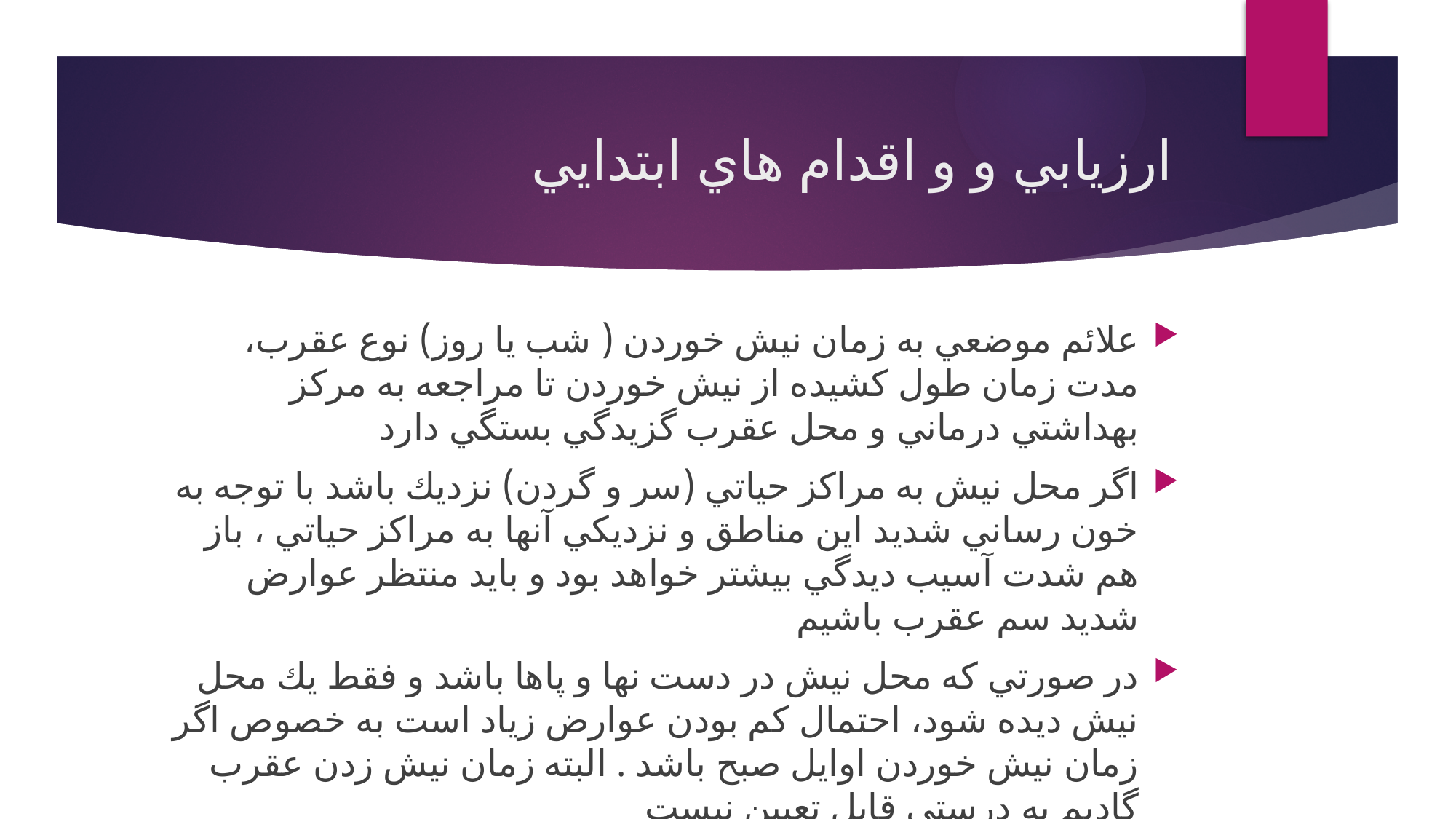

# ارزيابي و و اقدام هاي ابتدايي
علائم موضعي به زمان نيش خوردن ( شب يا روز) نوع عقرب، مدت زمان طول كشيده از نيش خوردن تا مراجعه به مركز بهداشتي درماني و محل عقرب گزيدگي بستگي دارد
اگر محل نيش به مراكز حياتي (سر و گردن) نزديك باشد با توجه به خون رساني شديد اين مناطق و نزديكي آنها به مراكز حياتي ، باز هم شدت آسيب ديدگي بيشتر خواهد بود و بايد منتظر عوارض شديد سم عقرب باشيم
در صورتي كه محل نيش در دست نها و پاها باشد و فقط يك محل نيش ديده شود، احتمال كم بودن عوارض زياد است به خصوص اگر زمان نيش خوردن اوايل صبح باشد . البته زمان نيش زدن عقرب گاديم به درستي قابل تعيين نيست